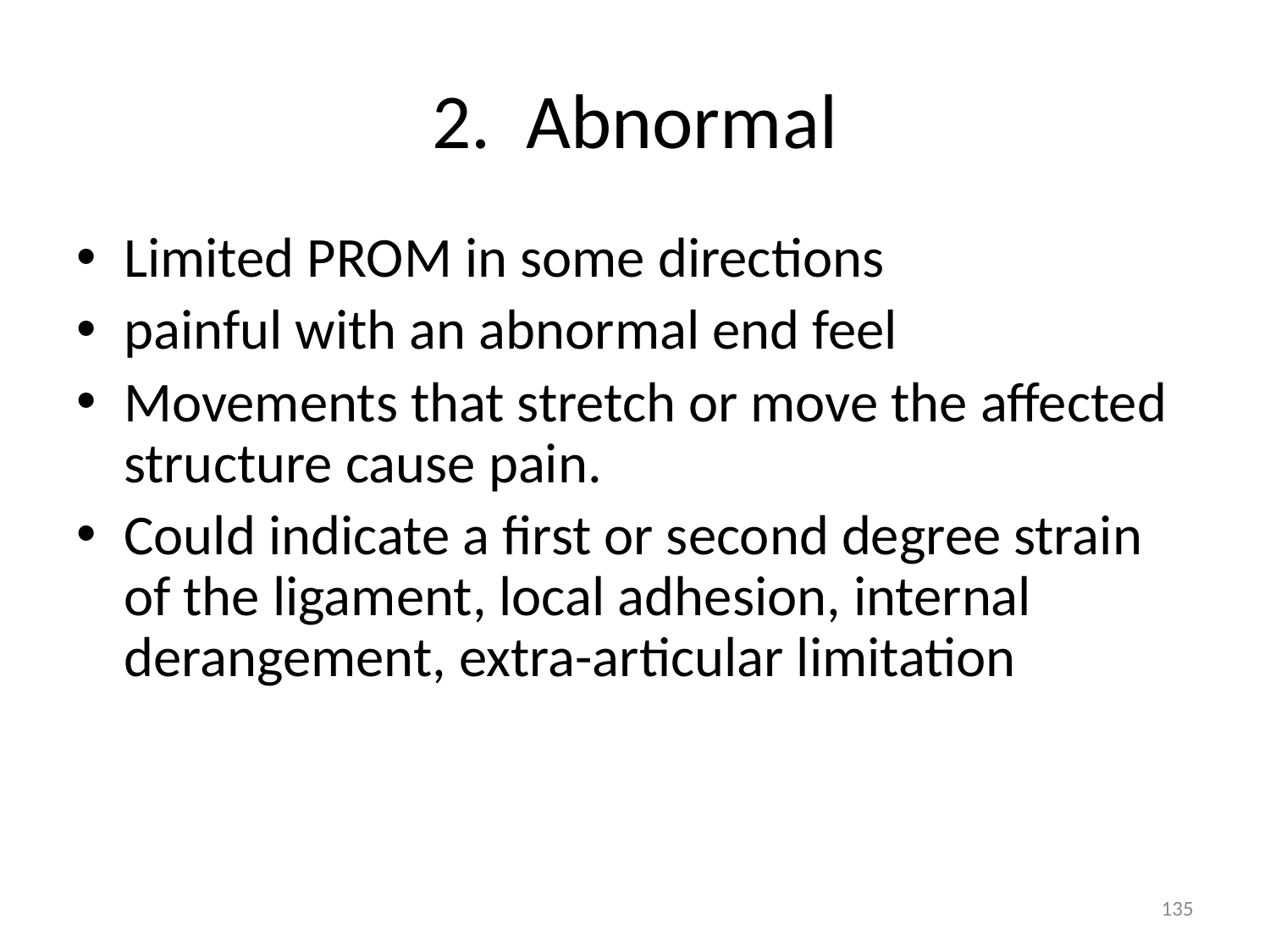

# 2.  Abnormal
Limited PROM in some directions
painful with an abnormal end feel
Movements that stretch or move the affected structure cause pain.
Could indicate a first or second degree strain of the ligament, local adhesion, internal derangement, extra-articular limitation
135